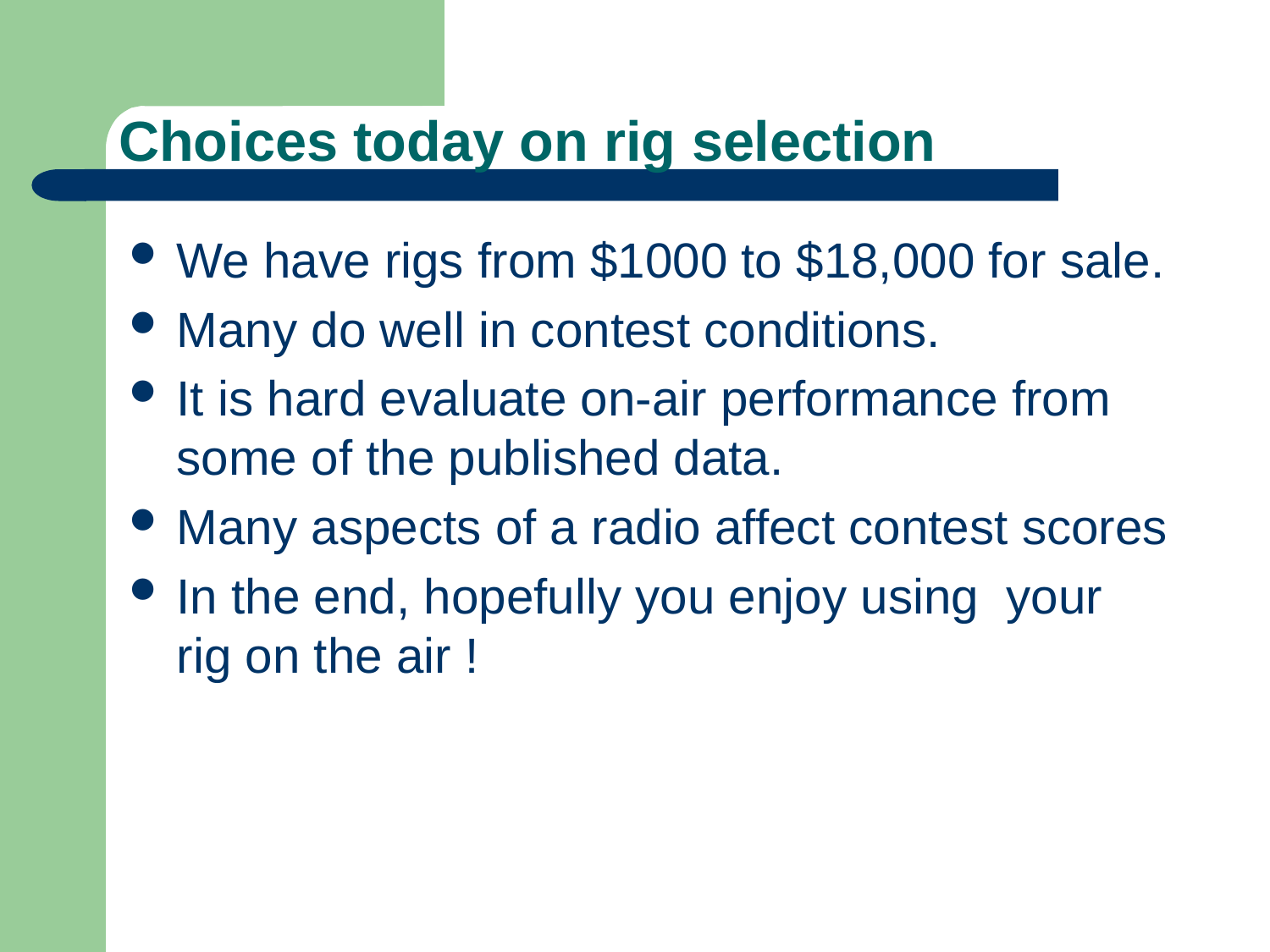

# Choices today on rig selection
We have rigs from $1000 to $18,000 for sale.
Many do well in contest conditions.
It is hard evaluate on-air performance from some of the published data.
Many aspects of a radio affect contest scores
In the end, hopefully you enjoy using  your rig on the air !